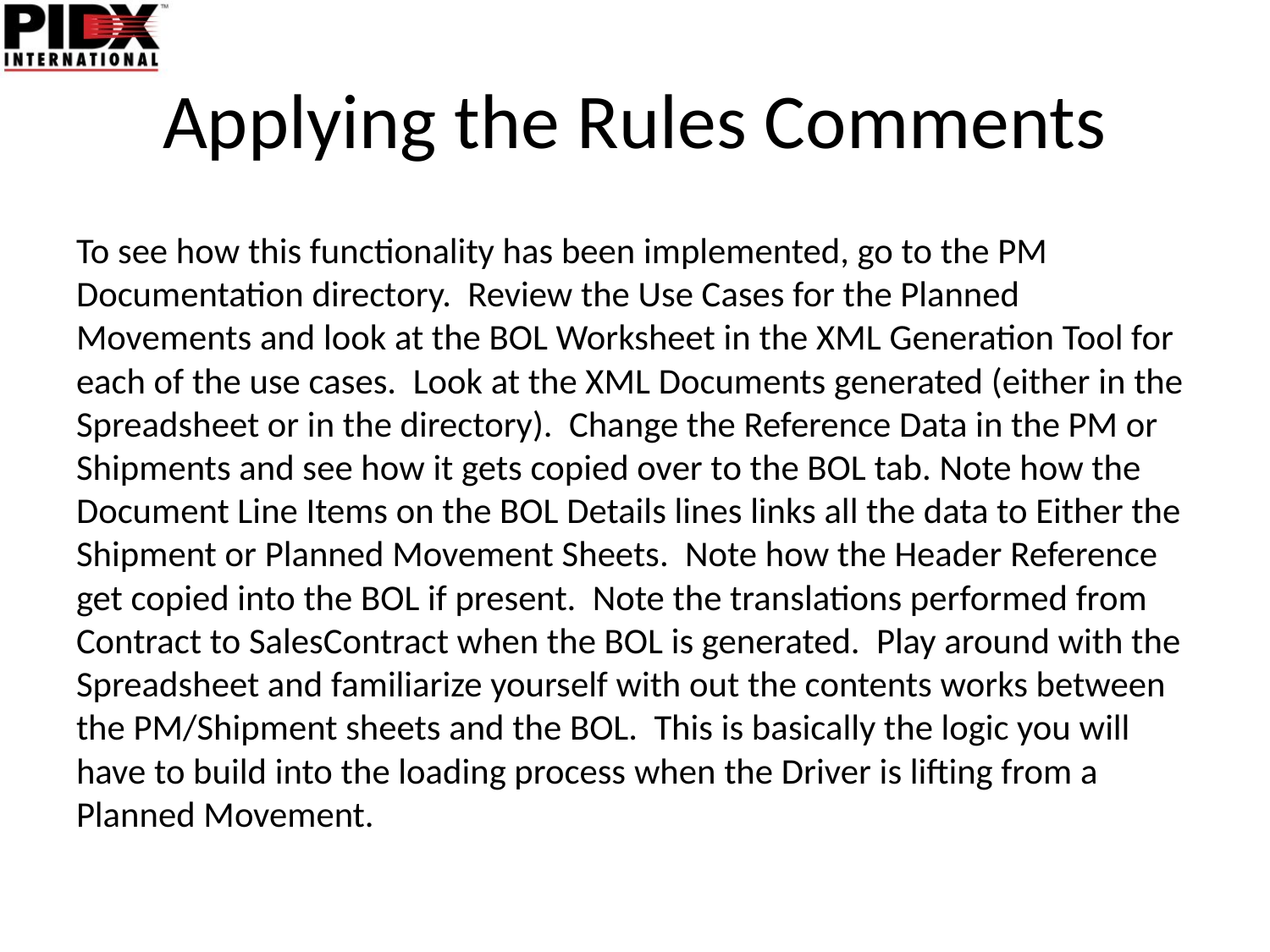

# Applying the Rules Comments
To see how this functionality has been implemented, go to the PM Documentation directory.  Review the Use Cases for the Planned Movements and look at the BOL Worksheet in the XML Generation Tool for each of the use cases.  Look at the XML Documents generated (either in the Spreadsheet or in the directory).  Change the Reference Data in the PM or Shipments and see how it gets copied over to the BOL tab. Note how the Document Line Items on the BOL Details lines links all the data to Either the Shipment or Planned Movement Sheets.  Note how the Header Reference get copied into the BOL if present.  Note the translations performed from Contract to SalesContract when the BOL is generated.  Play around with the Spreadsheet and familiarize yourself with out the contents works between the PM/Shipment sheets and the BOL.  This is basically the logic you will have to build into the loading process when the Driver is lifting from a Planned Movement.